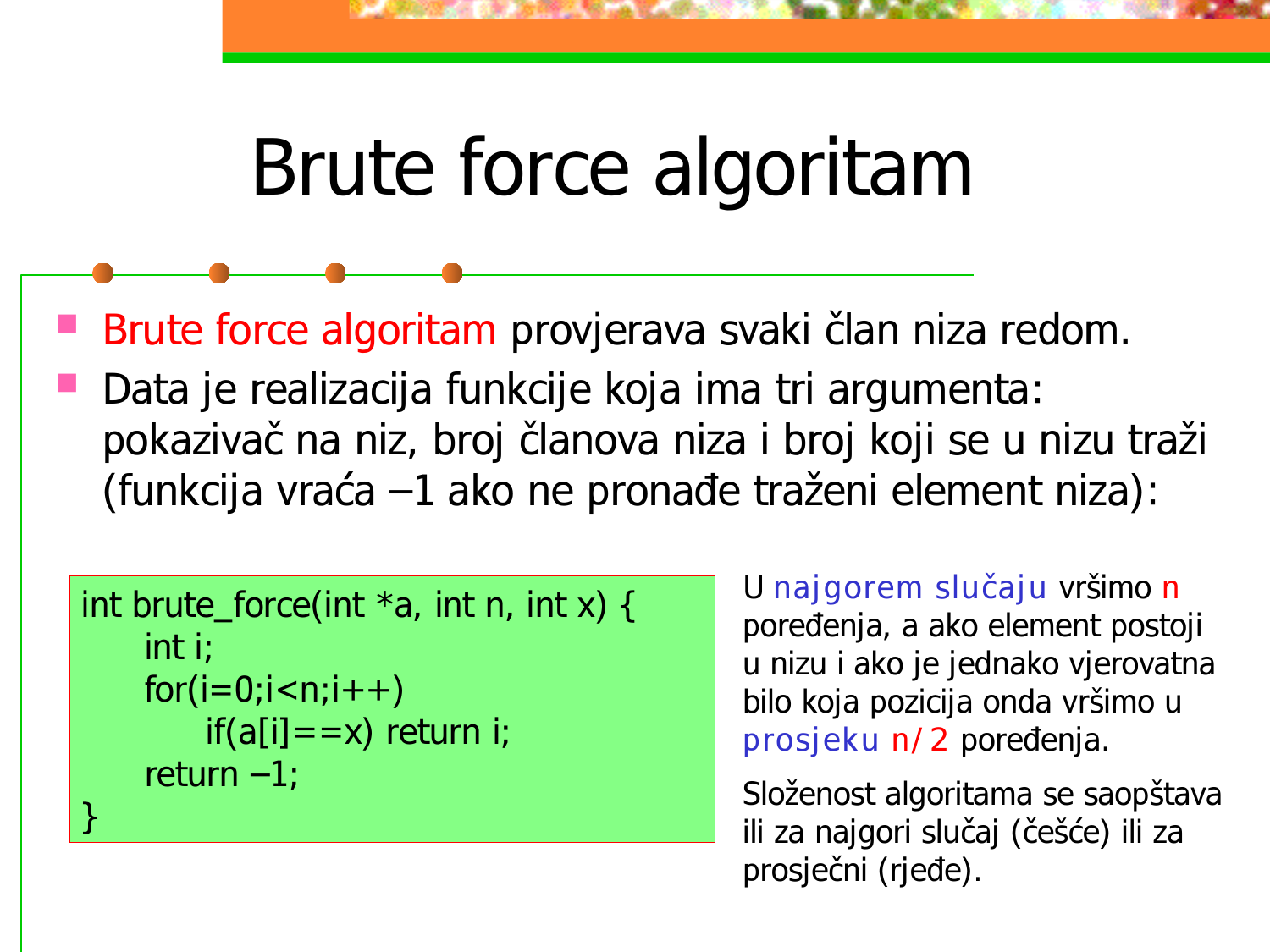

# Brute force algoritam
Brute force algoritam provjerava svaki član niza redom.
Data je realizacija funkcije koja ima tri argumenta: pokazivač na niz, broj članova niza i broj koji se u nizu traži (funkcija vraća –1 ako ne pronađe traženi element niza):
U najgorem slučaju vršimo n poređenja, a ako element postoji u nizu i ako je jednako vjerovatna bilo koja pozicija onda vršimo u prosjeku n/2 poređenja.
Složenost algoritama se saopštava ili za najgori slučaj (češće) ili za prosječni (rjeđe).
int brute_force(int *a, int n, int x) {
	int i;
	for(i=0;i<n;i++)				if(a[i]==x) return i;
	return –1;
}